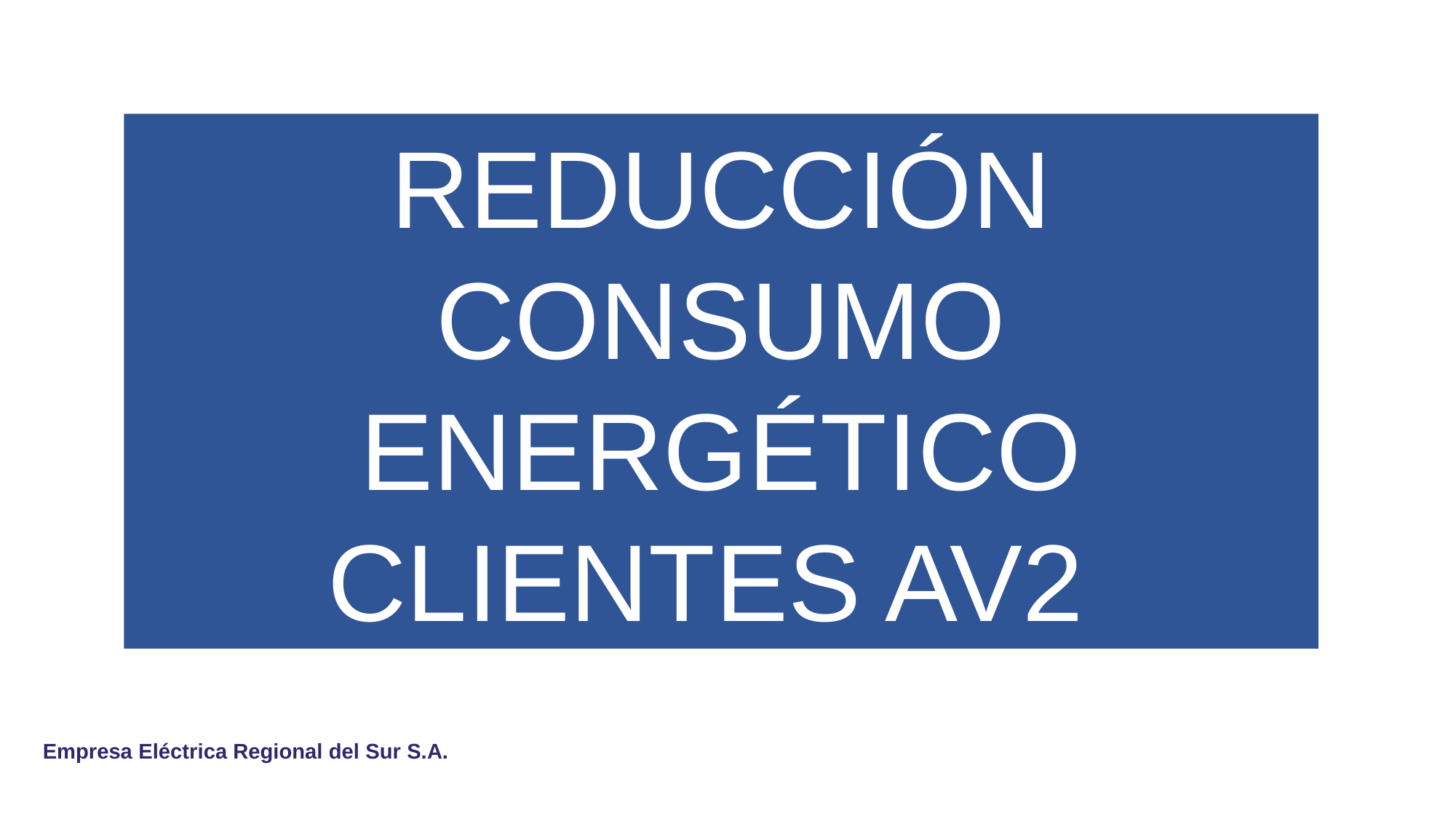

REDUCCIÓN CONSUMO ENERGÉTICO CLIENTES AV2
Empresa Eléctrica Regional del Sur S.A.